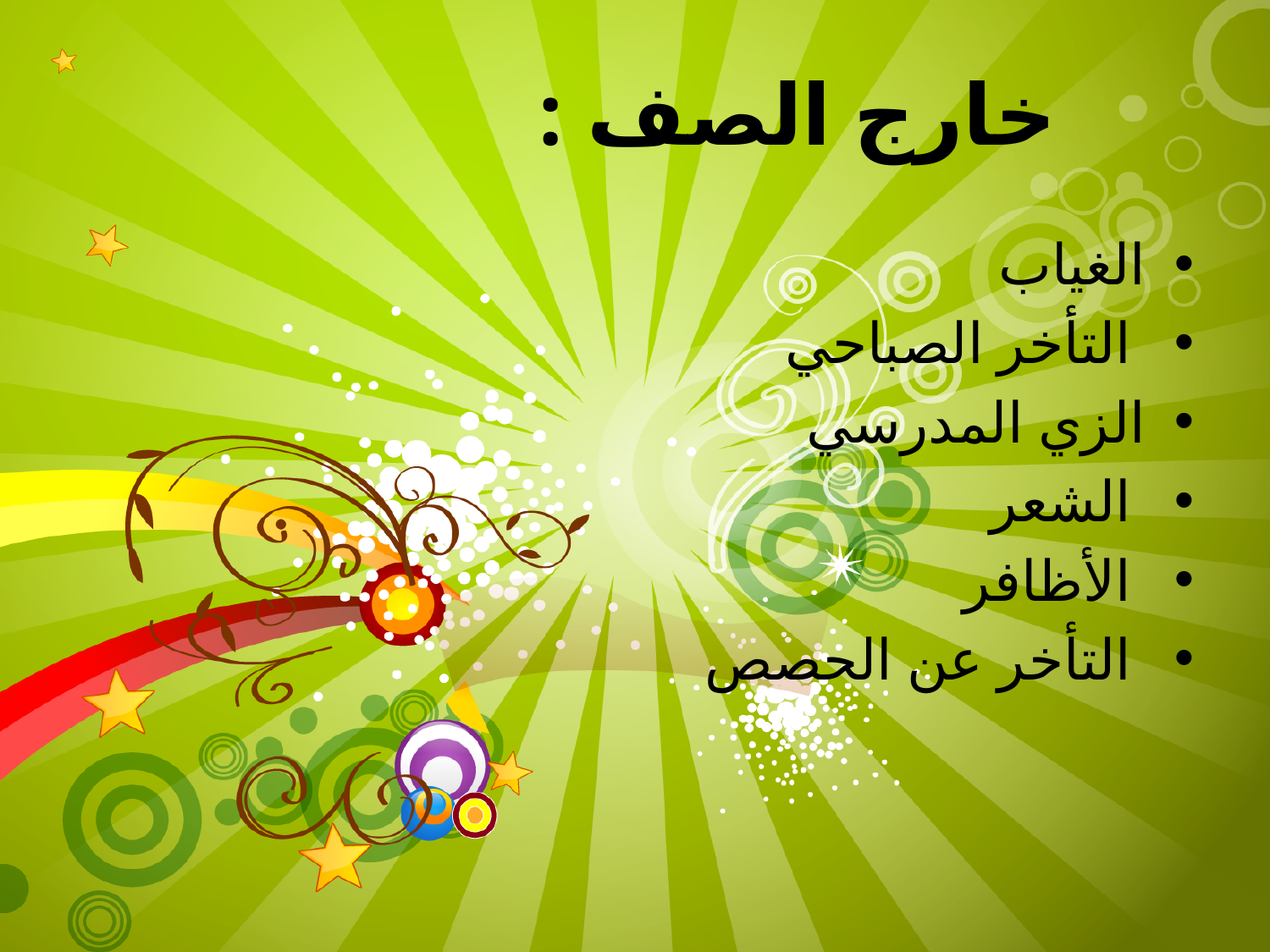

# خارج الصف :
الغياب
 التأخر الصباحي
الزي المدرسي
 الشعر
 الأظافر
 التأخر عن الحصص